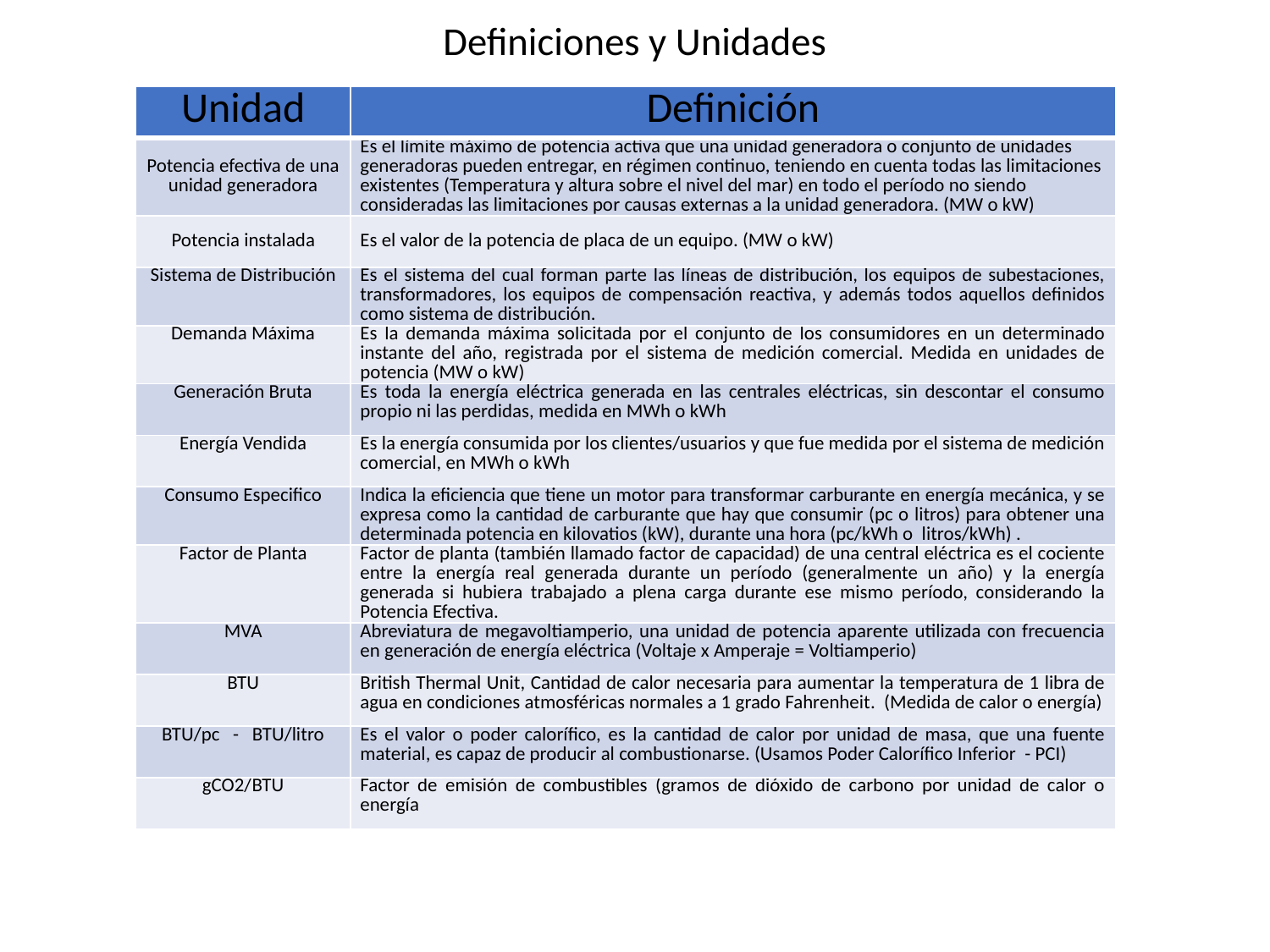

# Definiciones y Unidades
| Unidad | Definición |
| --- | --- |
| Potencia efectiva de una unidad generadora | Es el límite máximo de potencia activa que una unidad generadora o conjunto de unidades generadoras pueden entregar, en régimen continuo, teniendo en cuenta todas las limitaciones existentes (Temperatura y altura sobre el nivel del mar) en todo el período no siendo consideradas las limitaciones por causas externas a la unidad generadora. (MW o kW) |
| Potencia instalada | Es el valor de la potencia de placa de un equipo. (MW o kW) |
| Sistema de Distribución | Es el sistema del cual forman parte las líneas de distribución, los equipos de subestaciones, transformadores, los equipos de compensación reactiva, y además todos aquellos definidos como sistema de distribución. |
| Demanda Máxima | Es la demanda máxima solicitada por el conjunto de los consumidores en un determinado instante del año, registrada por el sistema de medición comercial. Medida en unidades de potencia (MW o kW) |
| Generación Bruta | Es toda la energía eléctrica generada en las centrales eléctricas, sin descontar el consumo propio ni las perdidas, medida en MWh o kWh |
| Energía Vendida | Es la energía consumida por los clientes/usuarios y que fue medida por el sistema de medición comercial, en MWh o kWh |
| Consumo Especifico | Indica la eficiencia que tiene un motor para transformar carburante en energía mecánica, y se expresa como la cantidad de carburante que hay que consumir (pc o litros) para obtener una determinada potencia en kilovatios (kW), durante una hora (pc/kWh o litros/kWh) . |
| Factor de Planta | Factor de planta (también llamado factor de capacidad) de una central eléctrica es el cociente entre la energía real generada durante un período (generalmente un año) y la energía generada si hubiera trabajado a plena carga durante ese mismo período, considerando la Potencia Efectiva. |
| MVA | Abreviatura de megavoltiamperio, una unidad de potencia aparente utilizada con frecuencia en generación de energía eléctrica (Voltaje x Amperaje = Voltiamperio) |
| BTU | British Thermal Unit, Cantidad de calor necesaria para aumentar la temperatura de 1 libra de agua en condiciones atmosféricas normales a 1 grado Fahrenheit. (Medida de calor o energía) |
| BTU/pc - BTU/litro | Es el valor o poder calorífico, es la cantidad de calor por unidad de masa, que una fuente material, es capaz de producir al combustionarse. (Usamos Poder Calorífico Inferior - PCI) |
| gCO2/BTU | Factor de emisión de combustibles (gramos de dióxido de carbono por unidad de calor o energía |